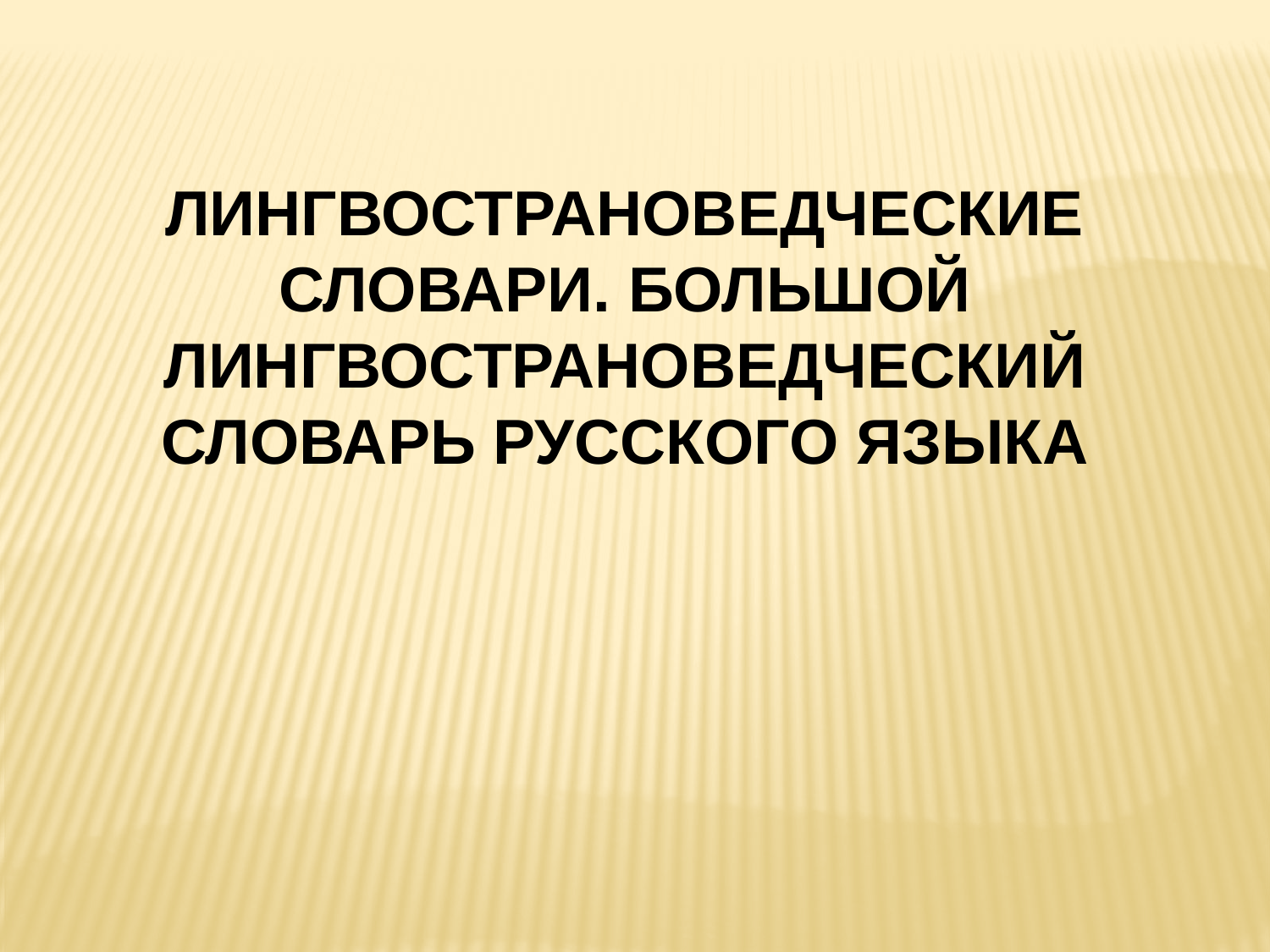

ЛИНГВОСТРАНОВЕДЧЕСКИЕ СЛОВАРИ. БОЛЬШОЙ ЛИНГВОСТРАНОВЕДЧЕСКИЙ СЛОВАРЬ РУССКОГО ЯЗЫКА